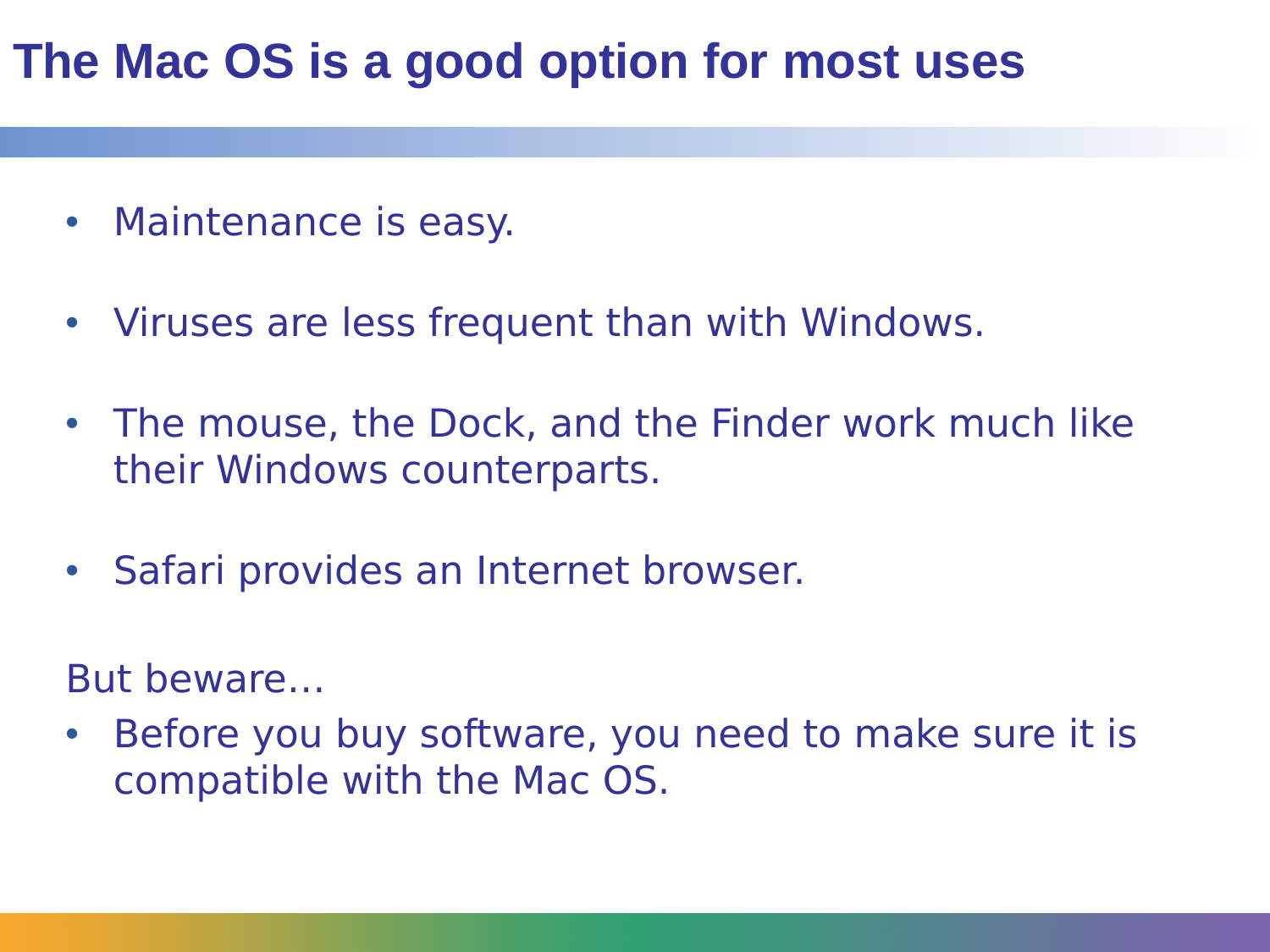

# The Mac OS is a good option for most uses
Maintenance is easy.
Viruses are less frequent than with Windows.
The mouse, the Dock, and the Finder work much like their Windows counterparts.
Safari provides an Internet browser.

But beware…
Before you buy software, you need to make sure it is compatible with the Mac OS.